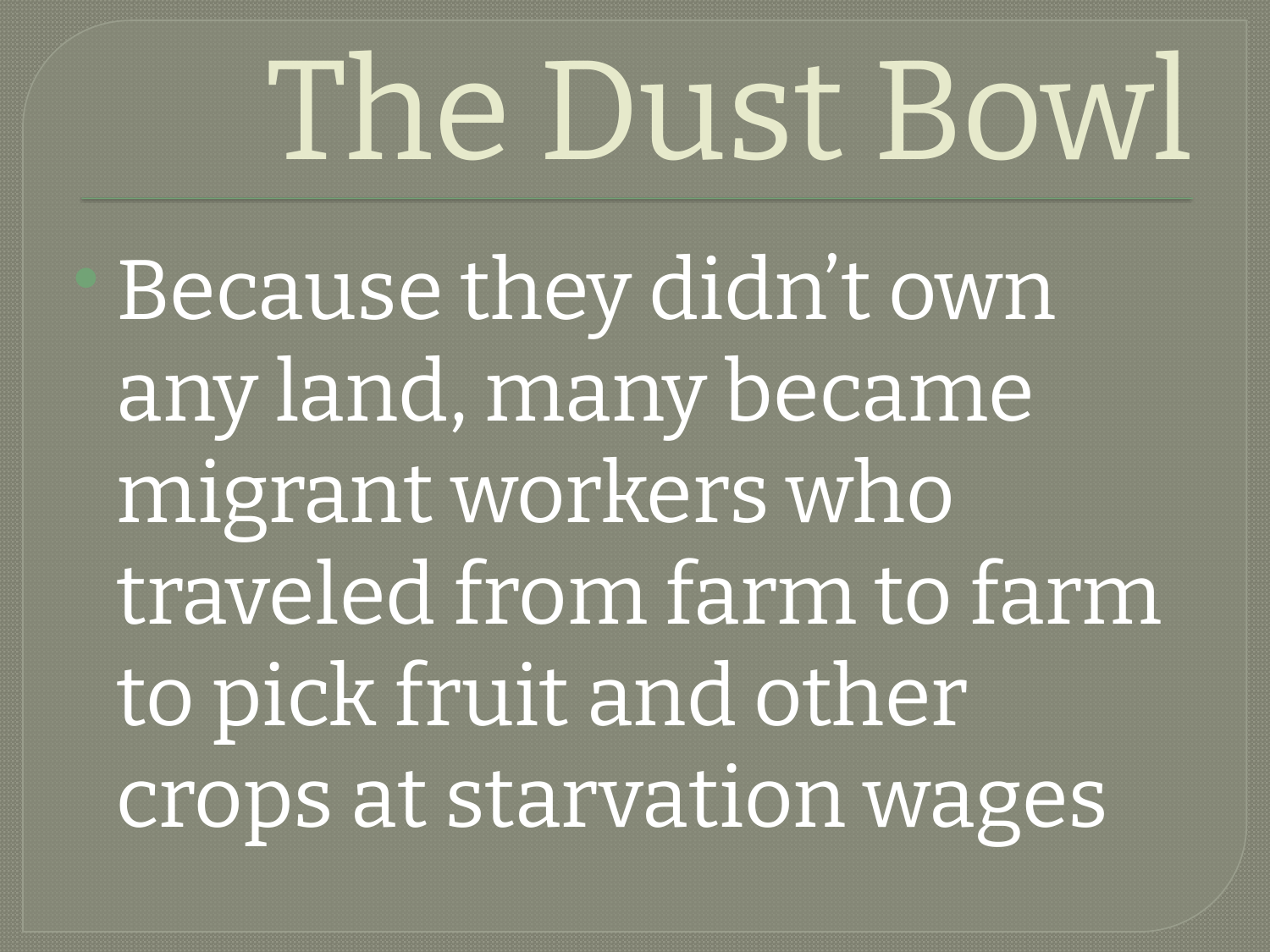

# The Dust Bowl
Because they didn’t own any land, many became migrant workers who traveled from farm to farm to pick fruit and other crops at starvation wages